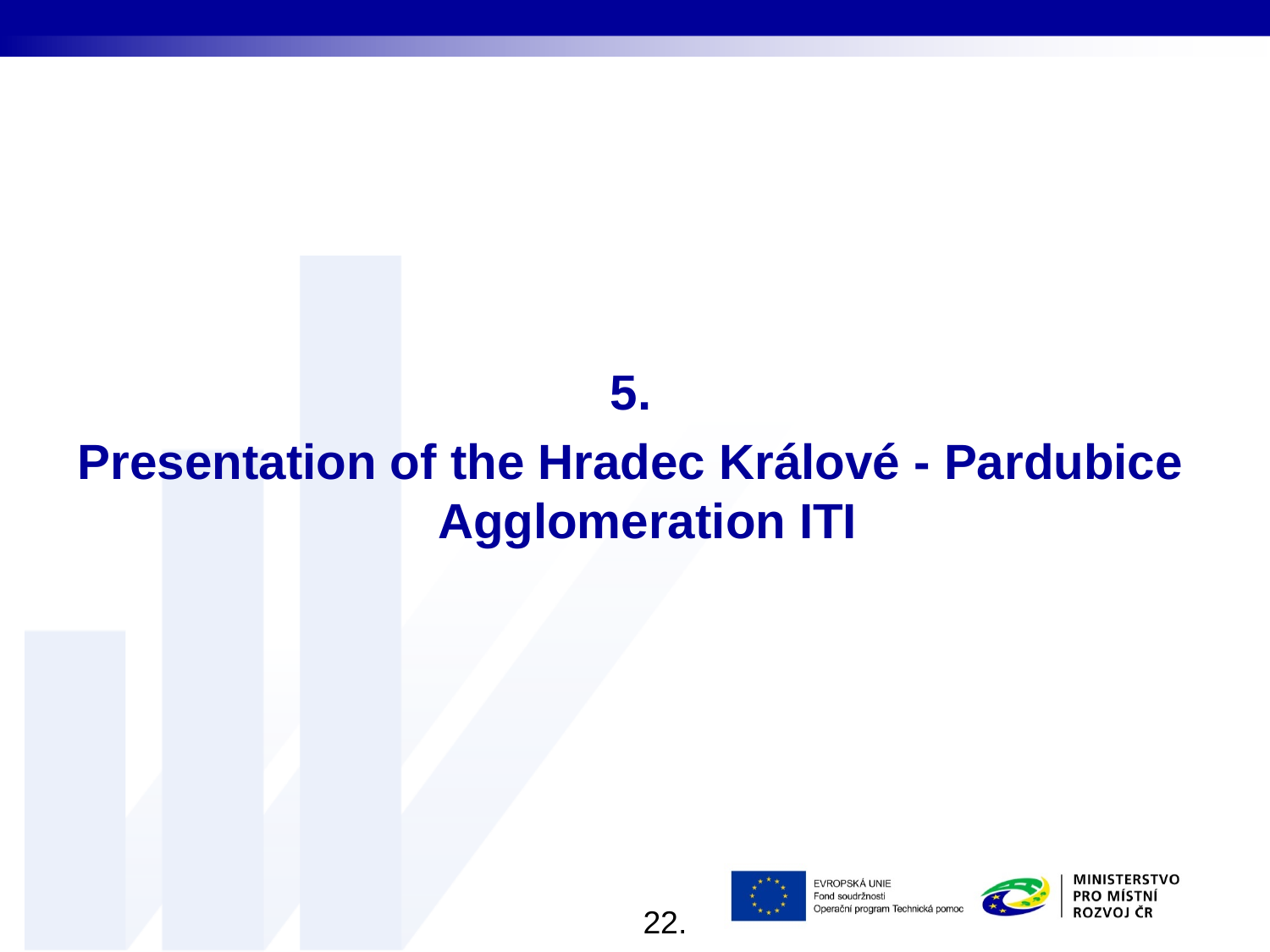

#

5.
Presentation of the Hradec Králové - Pardubice Agglomeration ITI

22.